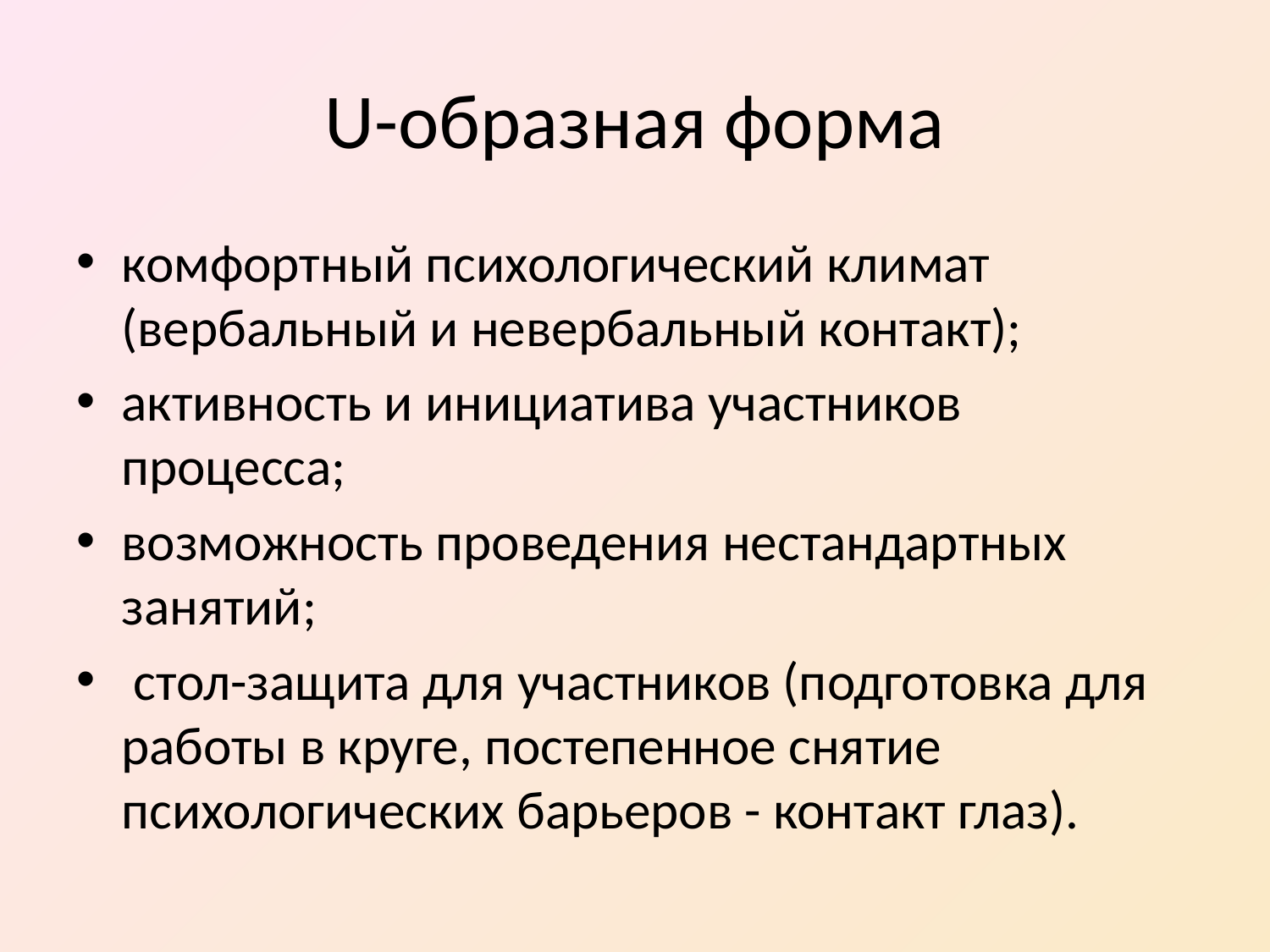

# U-образная форма
комфортный психологический климат (вербальный и невербальный контакт);
активность и инициатива участников процесса;
возможность проведения нестандартных занятий;
 стол-защита для участников (подготовка для работы в круге, постепенное снятие психологических барьеров - контакт глаз).